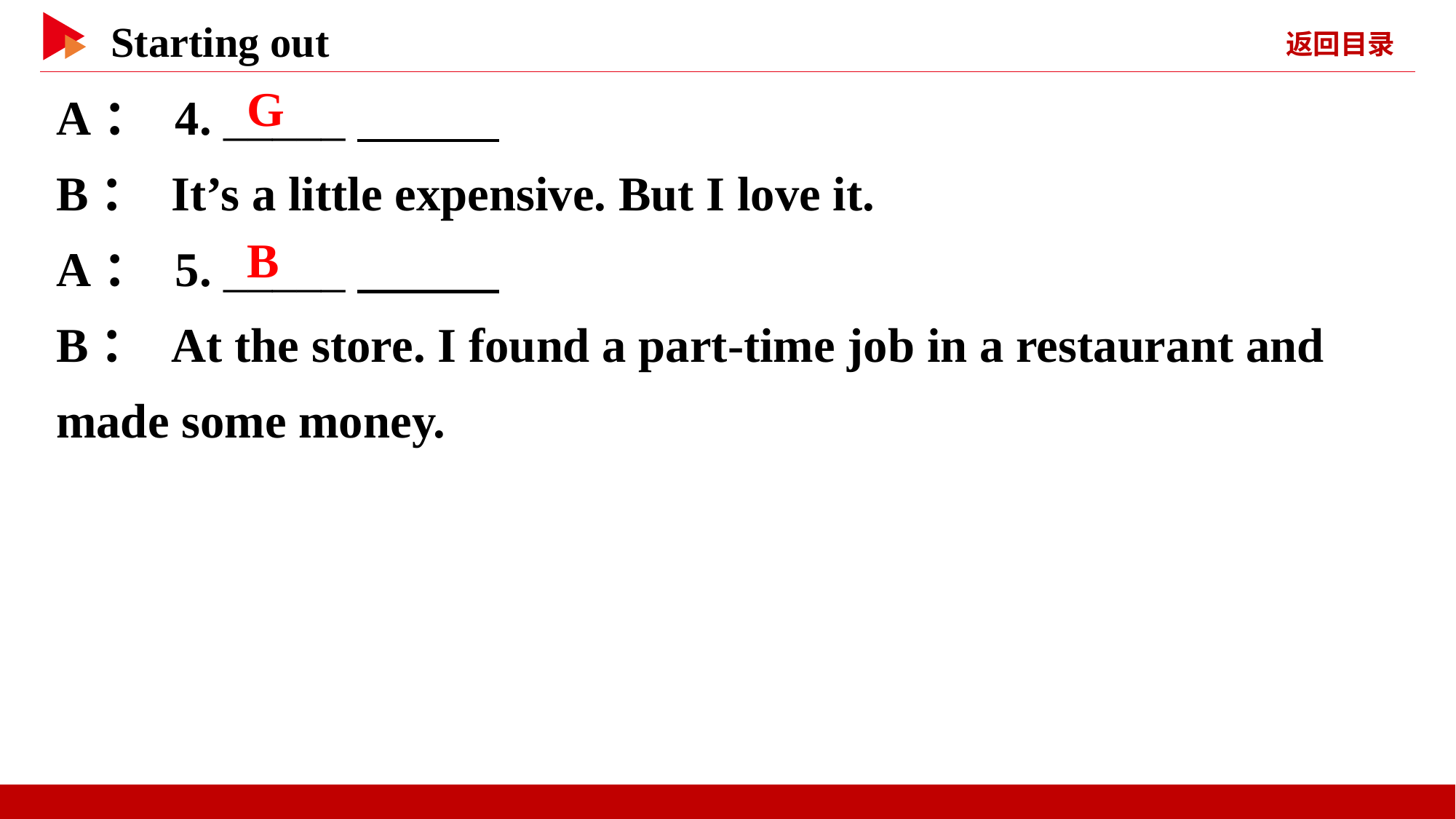

A： 4. _____
B： It’s a little expensive. But I love it.
A： 5. _____
B： At the store. I found a part-time job in a restaurant and made some money.
　G
　B